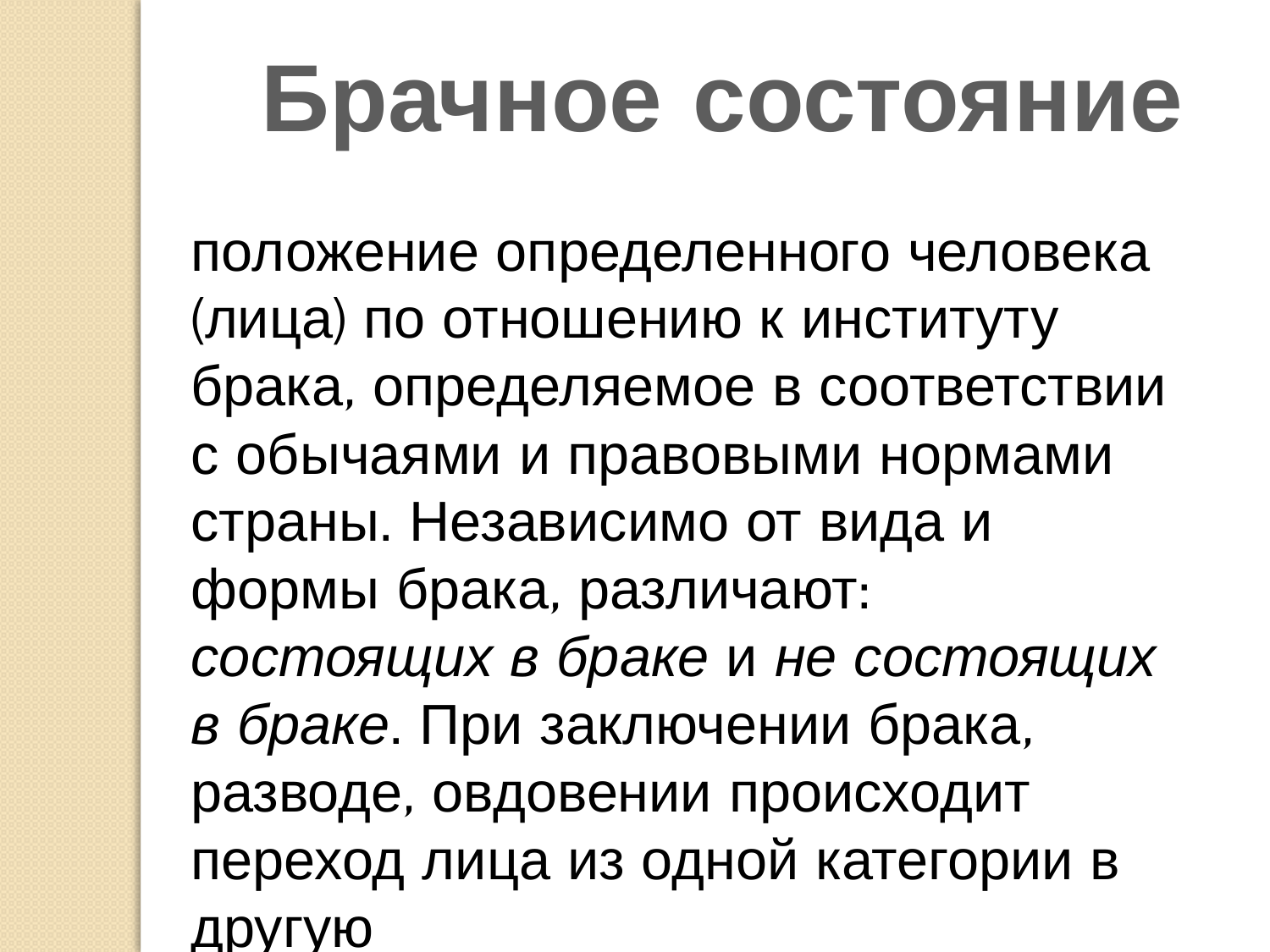

Брачное состояние
положение определенного человека (лица) по отношению к институту брака, определяемое в соответствии с обычаями и правовыми нормами страны. Независимо от вида и формы брака, различают: состоящих в браке и не состоящих в браке. При заключении брака, разводе, овдовении происходит переход лица из одной категории в другую